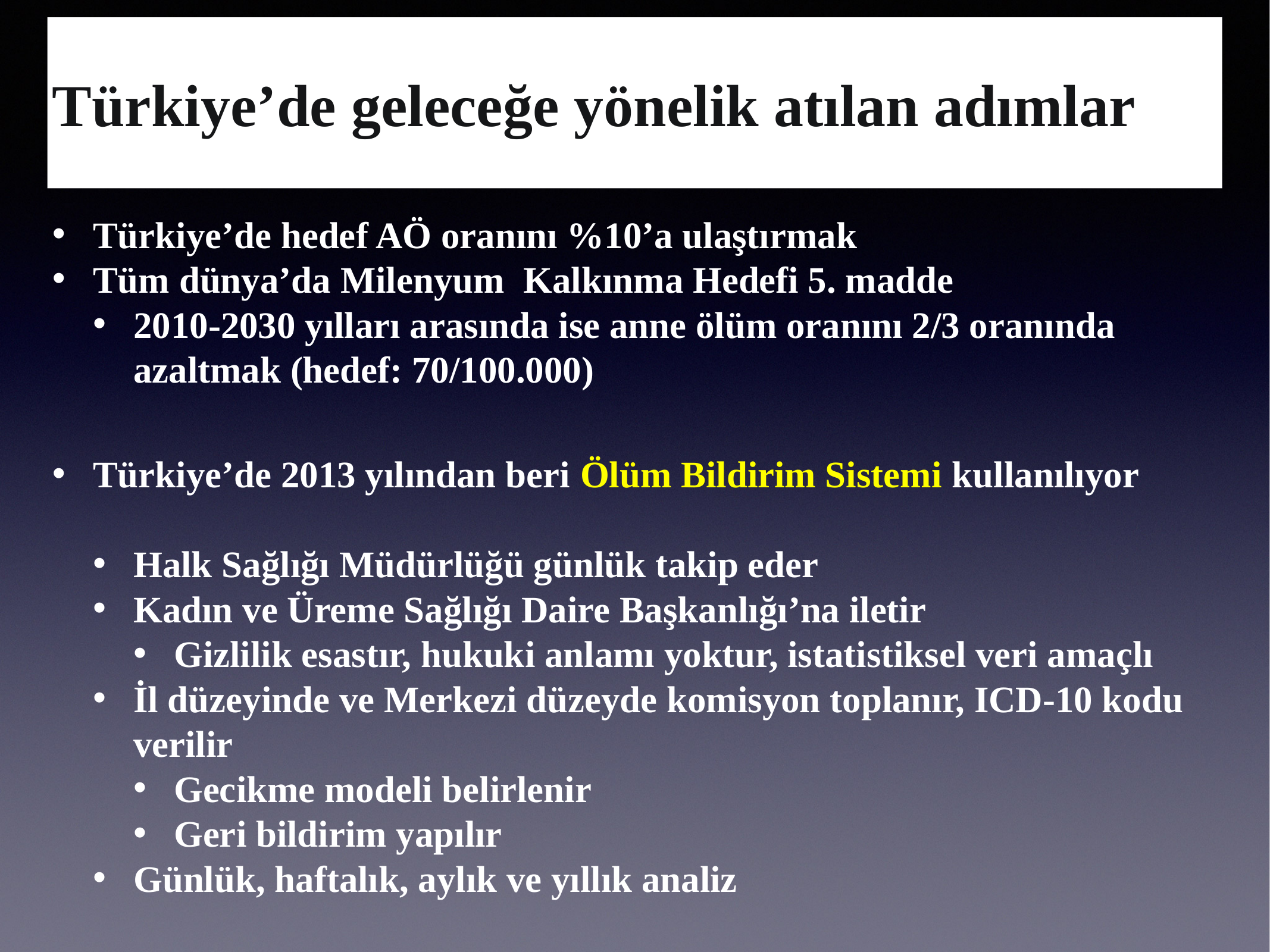

# Türkiye’de geleceğe yönelik atılan adımlar
Türkiye’de hedef AÖ oranını %10’a ulaştırmak
Tüm dünya’da Milenyum  Kalkınma Hedefi 5. madde
2010-2030 yılları arasında ise anne ölüm oranını 2/3 oranında azaltmak (hedef: 70/100.000)

Türkiye’de 2013 yılından beri Ölüm Bildirim Sistemi kullanılıyor

Halk Sağlığı Müdürlüğü günlük takip eder
Kadın ve Üreme Sağlığı Daire Başkanlığı’na iletir
Gizlilik esastır, hukuki anlamı yoktur, istatistiksel veri amaçlı
İl düzeyinde ve Merkezi düzeyde komisyon toplanır, ICD-10 kodu verilir
Gecikme modeli belirlenir
Geri bildirim yapılır
Günlük, haftalık, aylık ve yıllık analiz